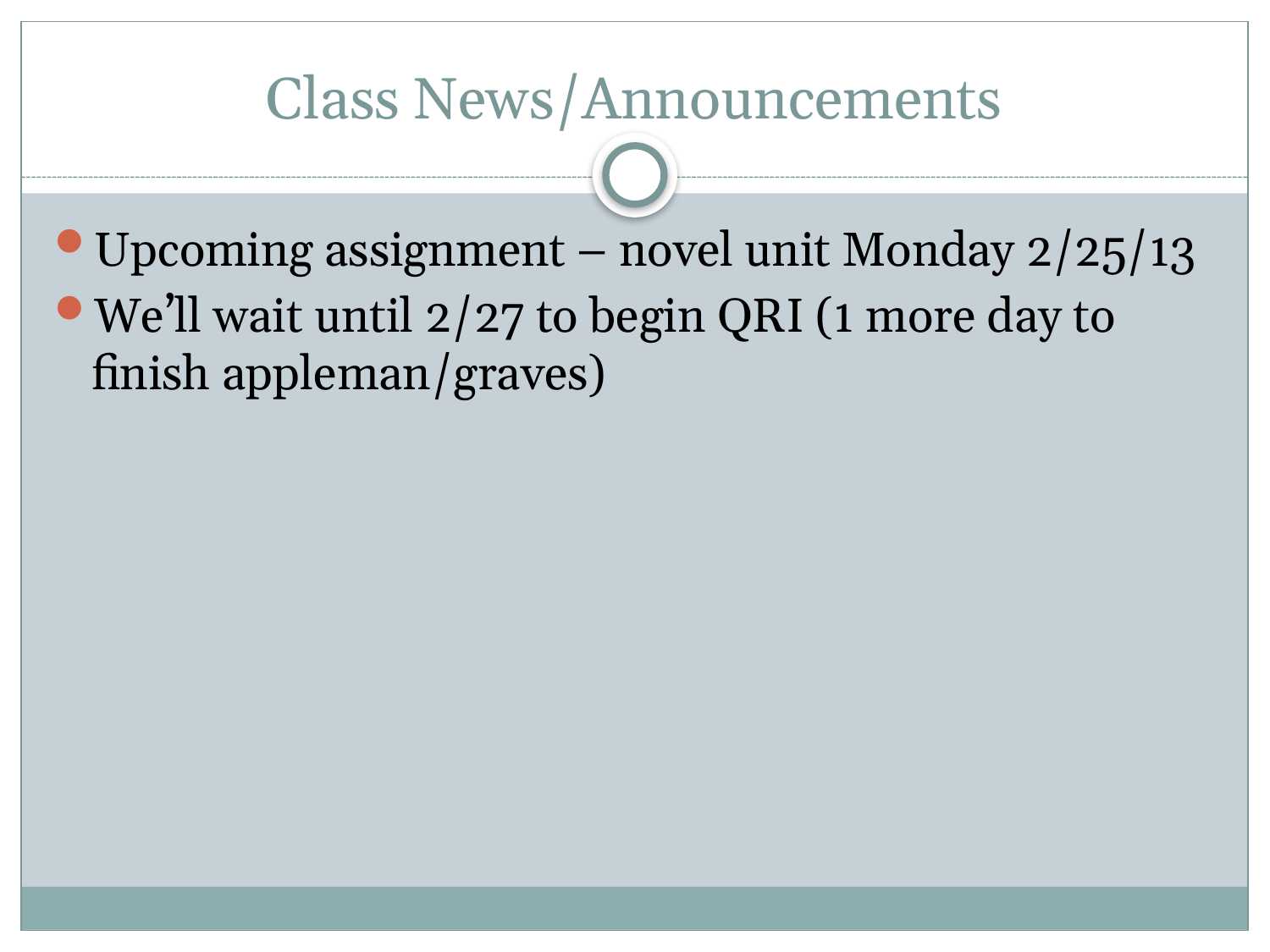

# Class News/Announcements
Upcoming assignment – novel unit Monday 2/25/13
We’ll wait until 2/27 to begin QRI (1 more day to finish appleman/graves)